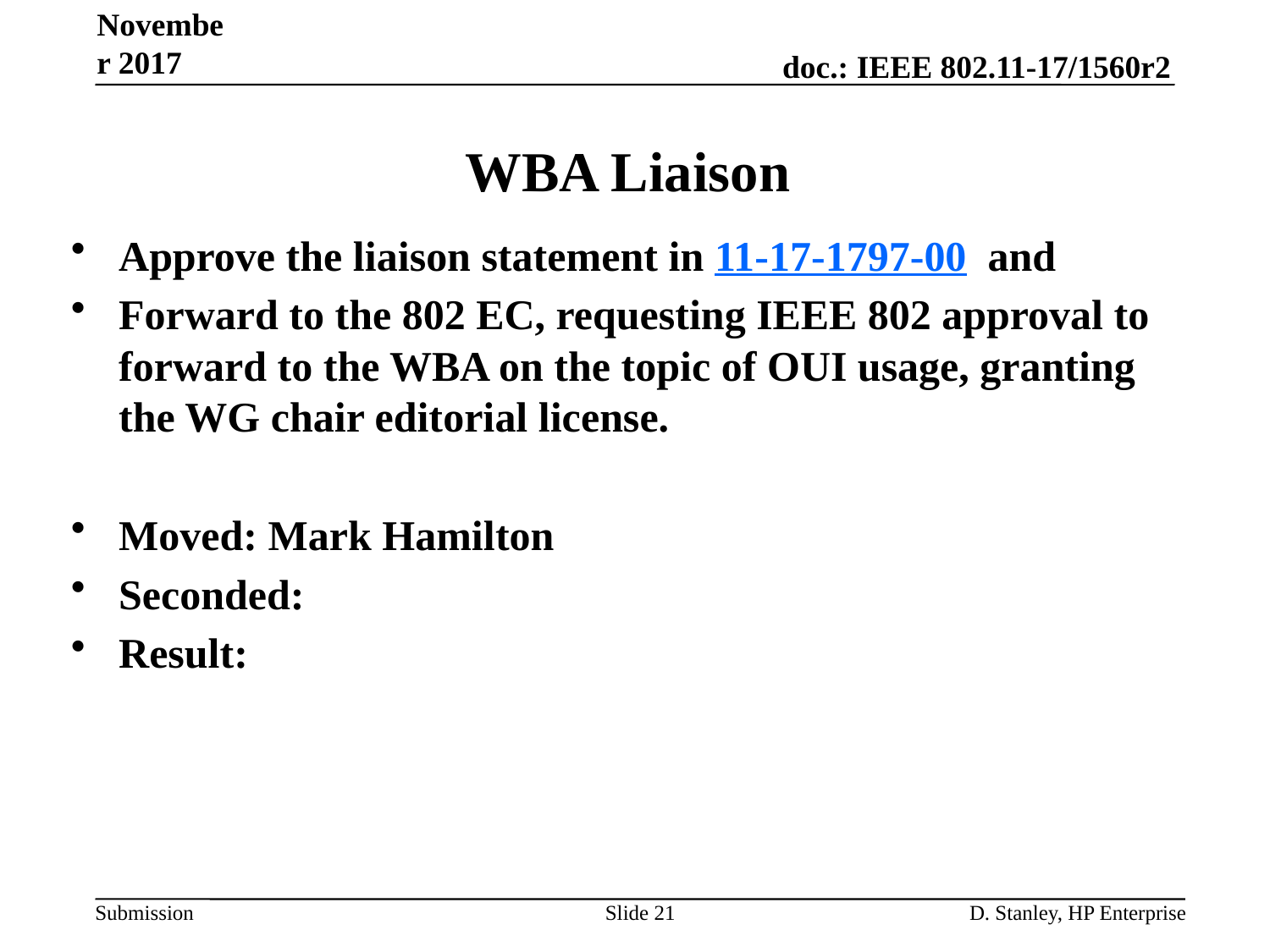

November 2017
# WBA Liaison
Approve the liaison statement in 11-17-1797-00  and
Forward to the 802 EC, requesting IEEE 802 approval to forward to the WBA on the topic of OUI usage, granting the WG chair editorial license.

Moved: Mark Hamilton
Seconded:
Result:

Slide 21
D. Stanley, HP Enterprise